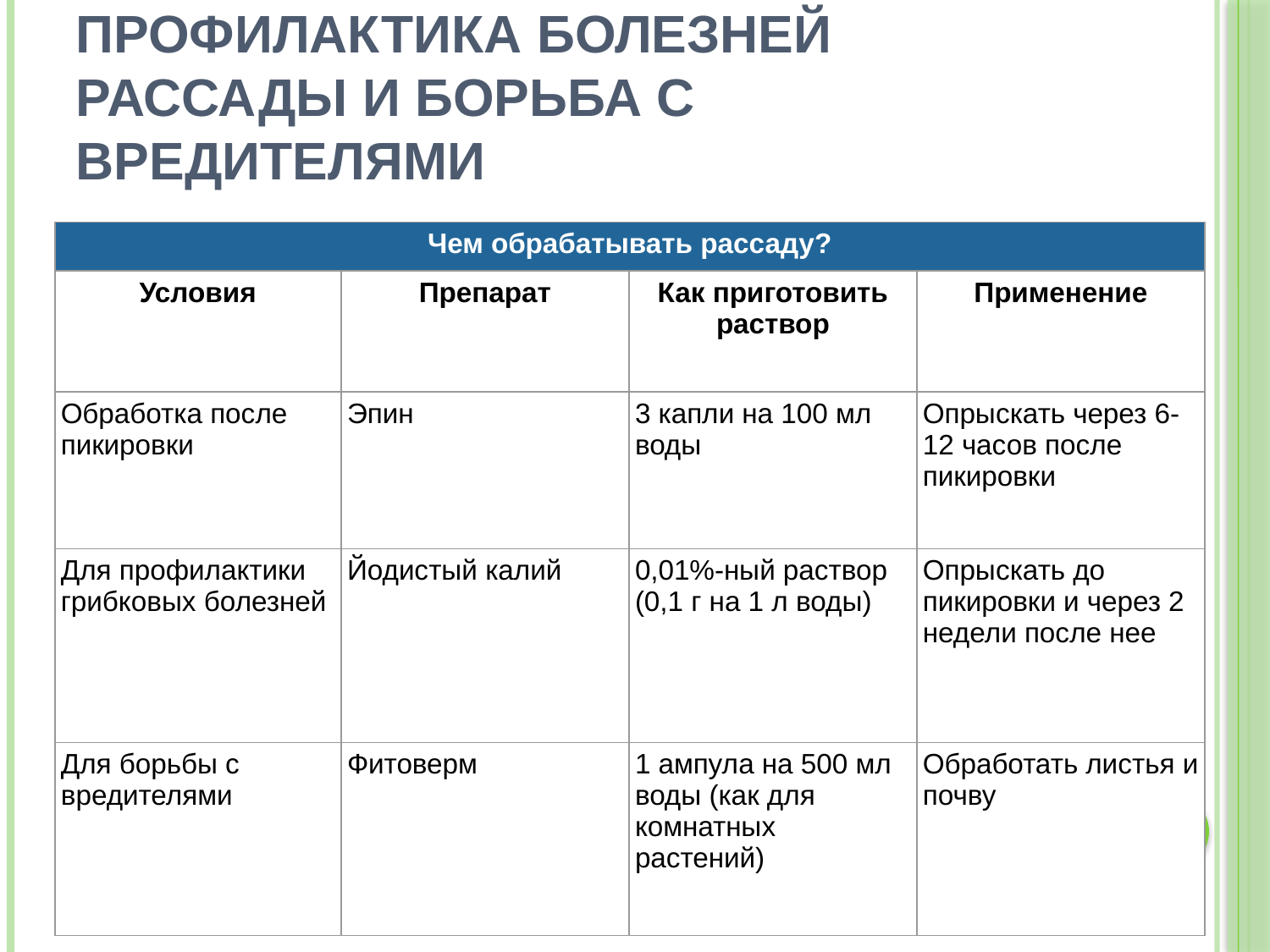

# Профилактика болезней рассады и борьба с вредителями
| Чем обрабатывать рассаду? |  |  |  |
| --- | --- | --- | --- |
| Условия | Препарат | Как приготовить раствор | Применение |
| Обработка после пикировки | Эпин | 3 капли на 100 мл воды | Опрыскать через 6-12 часов после пикировки |
| Для профилактики грибковых болезней | Йодистый калий | 0,01%-ный раствор (0,1 г на 1 л воды) | Опрыскать до пикировки и через 2 недели после нее |
| Для борьбы с вредителями | Фитоверм | 1 ампула на 500 мл воды (как для комнатных растений) | Обработать листья и почву |